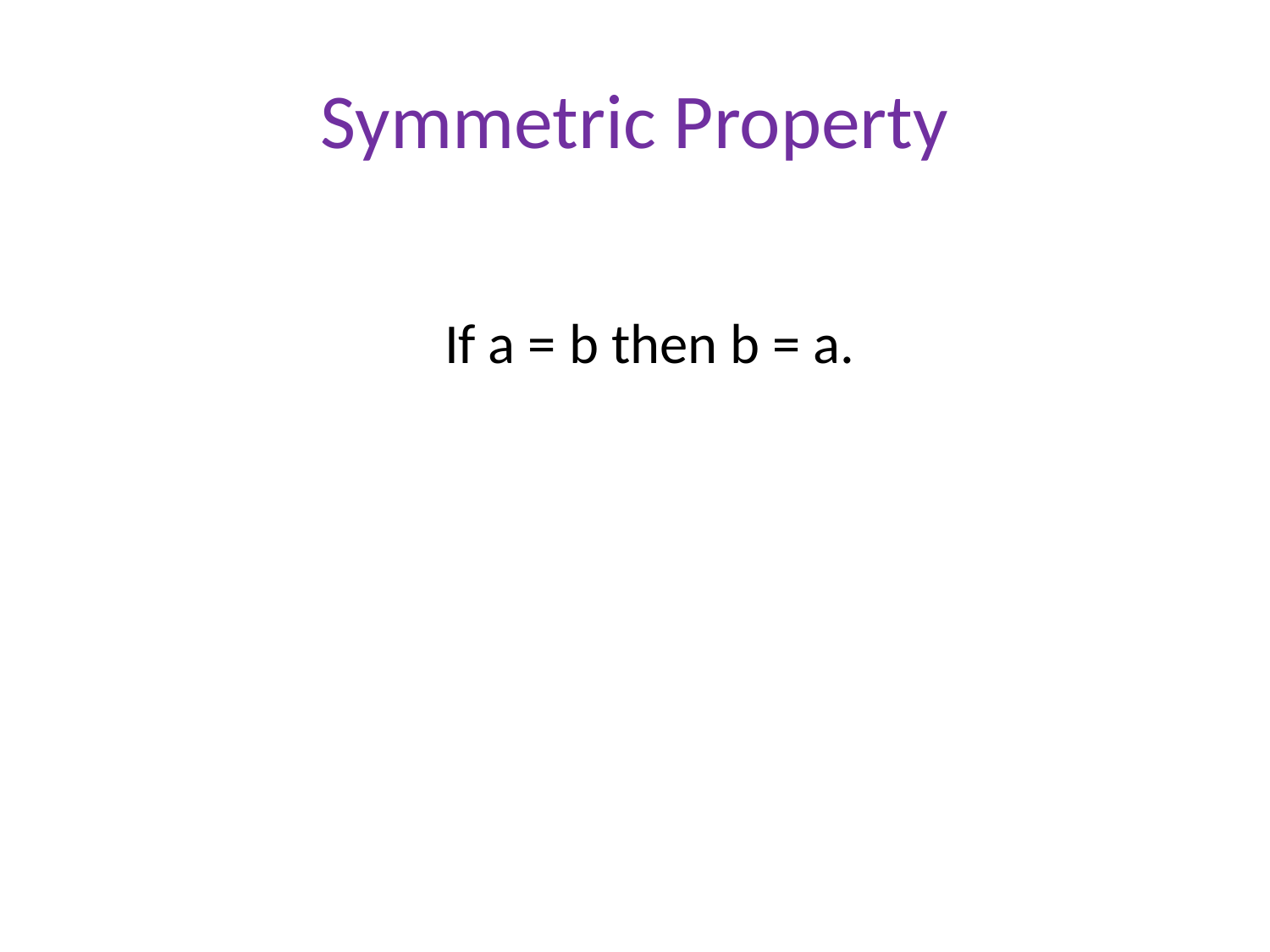

# Symmetric Property

                             If a = b then b = a.